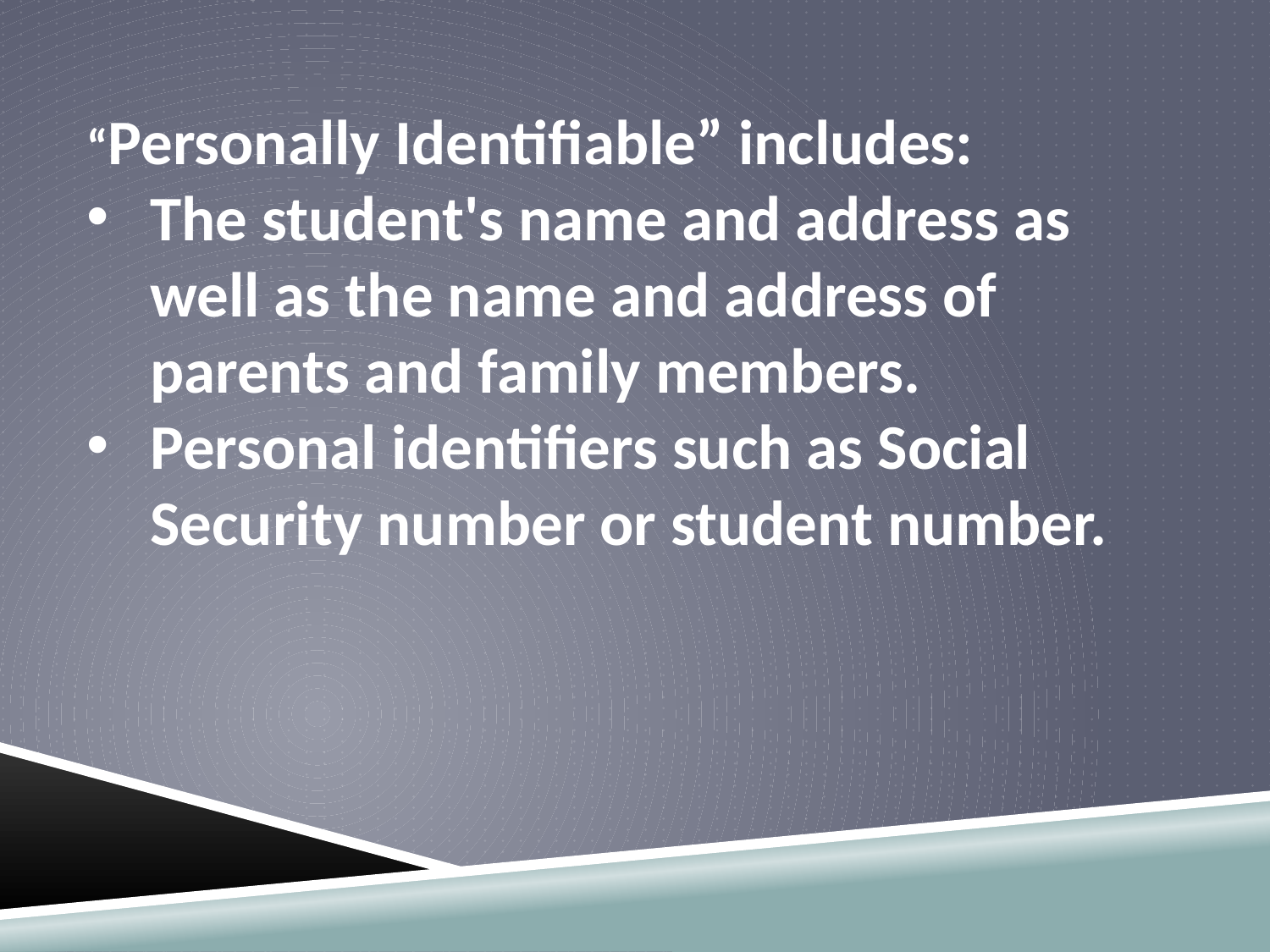

“Personally Identifiable” includes:
The student's name and address as well as the name and address of parents and family members.
Personal identifiers such as Social Security number or student number.